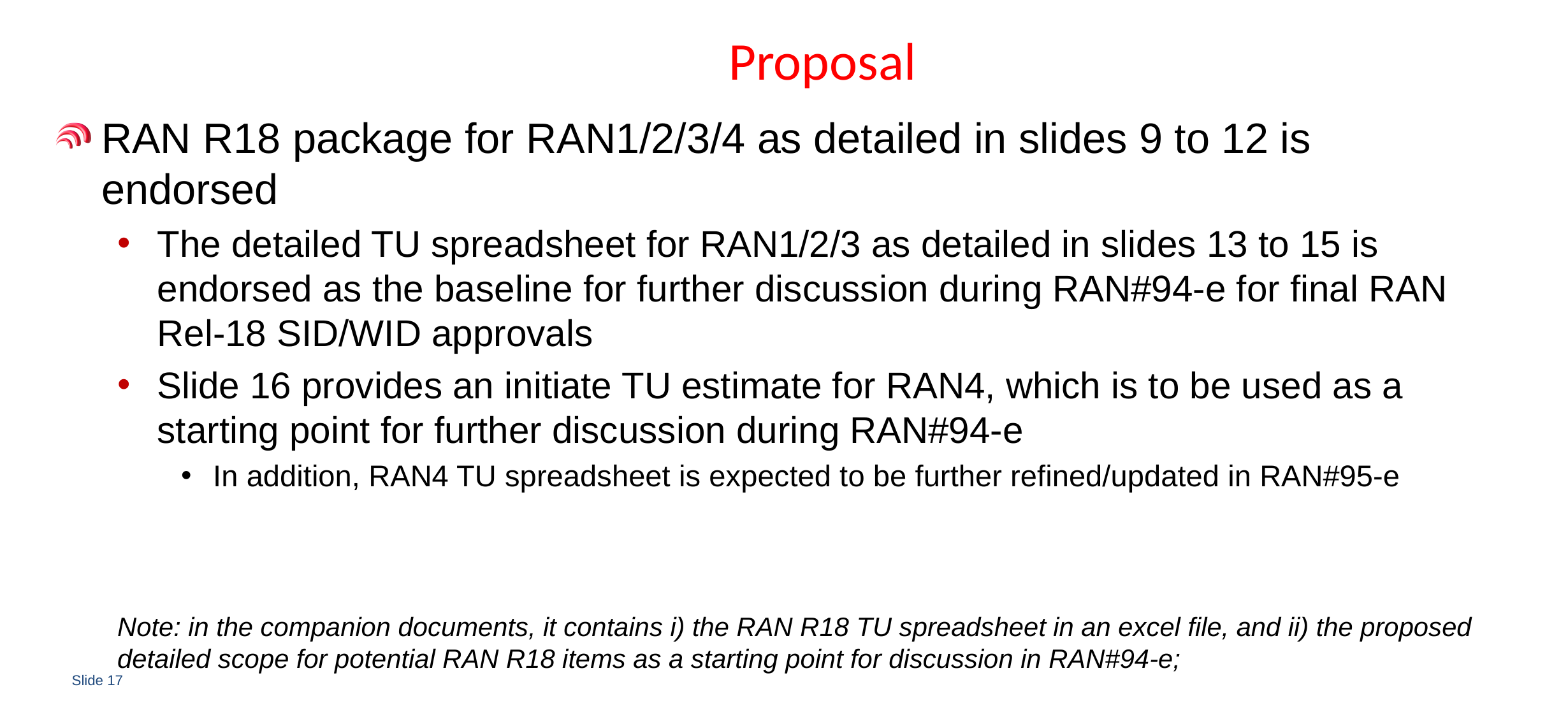

# Proposal
RAN R18 package for RAN1/2/3/4 as detailed in slides 9 to 12 is endorsed
The detailed TU spreadsheet for RAN1/2/3 as detailed in slides 13 to 15 is endorsed as the baseline for further discussion during RAN#94-e for final RAN Rel-18 SID/WID approvals
Slide 16 provides an initiate TU estimate for RAN4, which is to be used as a starting point for further discussion during RAN#94-e
In addition, RAN4 TU spreadsheet is expected to be further refined/updated in RAN#95-e

Note: in the companion documents, it contains i) the RAN R18 TU spreadsheet in an excel file, and ii) the proposed detailed scope for potential RAN R18 items as a starting point for discussion in RAN#94-e;